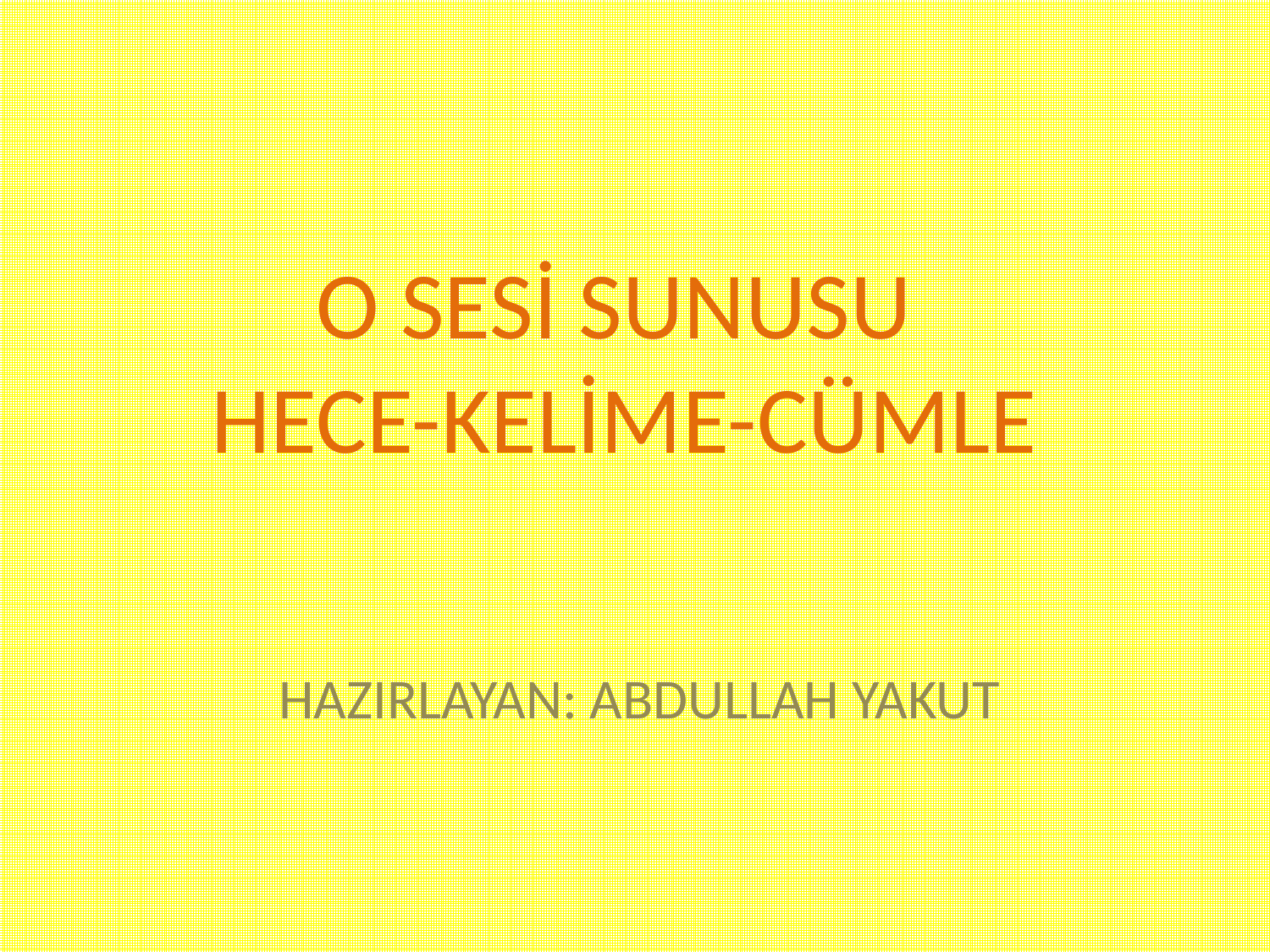

# O SESİ SUNUSU HECE-KELİME-CÜMLE
HAZIRLAYAN: ABDULLAH YAKUT